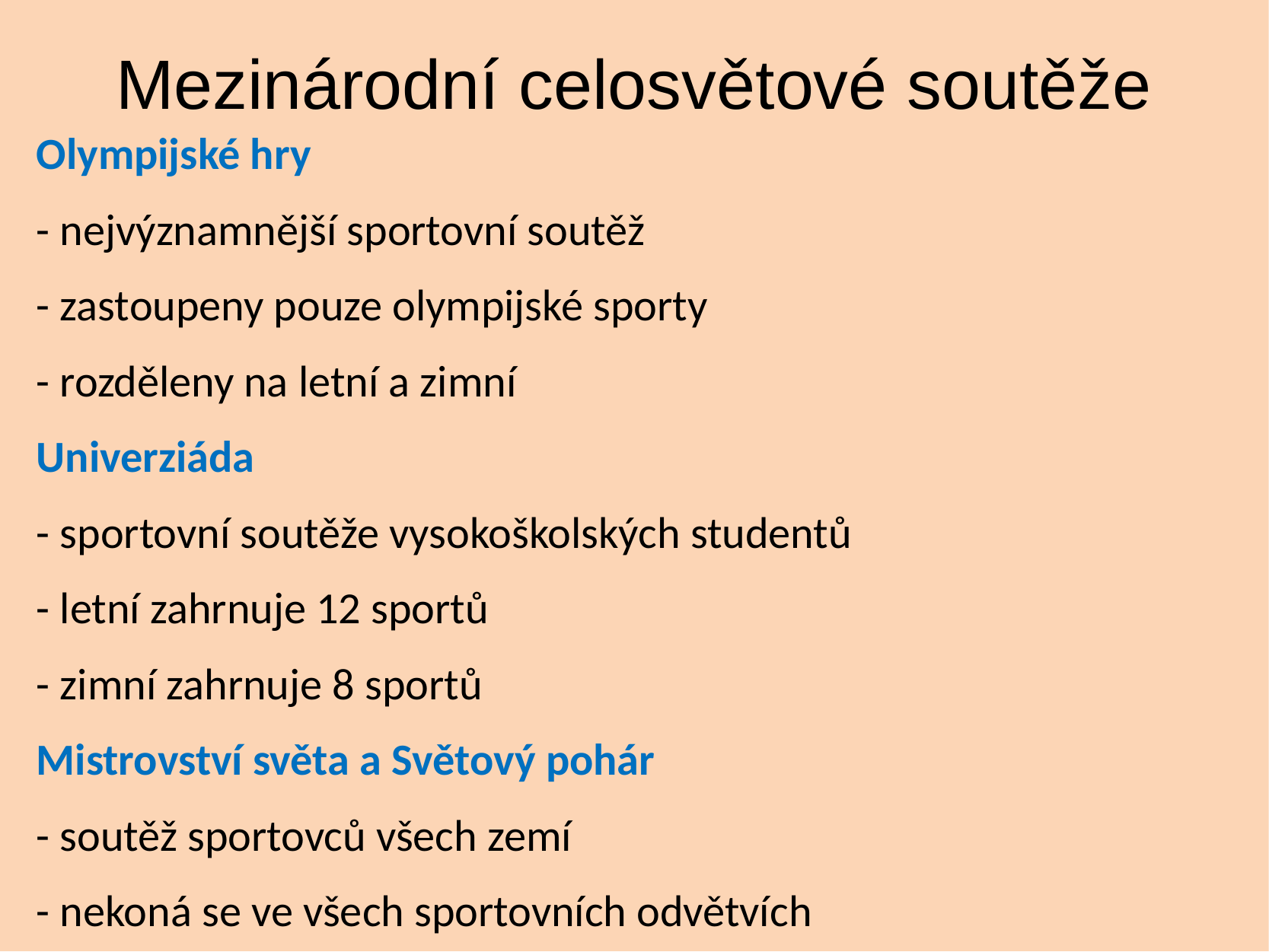

# Mezinárodní celosvětové soutěže
Olympijské hry
- nejvýznamnější sportovní soutěž
- zastoupeny pouze olympijské sporty
- rozděleny na letní a zimní
Univerziáda
- sportovní soutěže vysokoškolských studentů
- letní zahrnuje 12 sportů
- zimní zahrnuje 8 sportů
Mistrovství světa a Světový pohár
- soutěž sportovců všech zemí
- nekoná se ve všech sportovních odvětvích